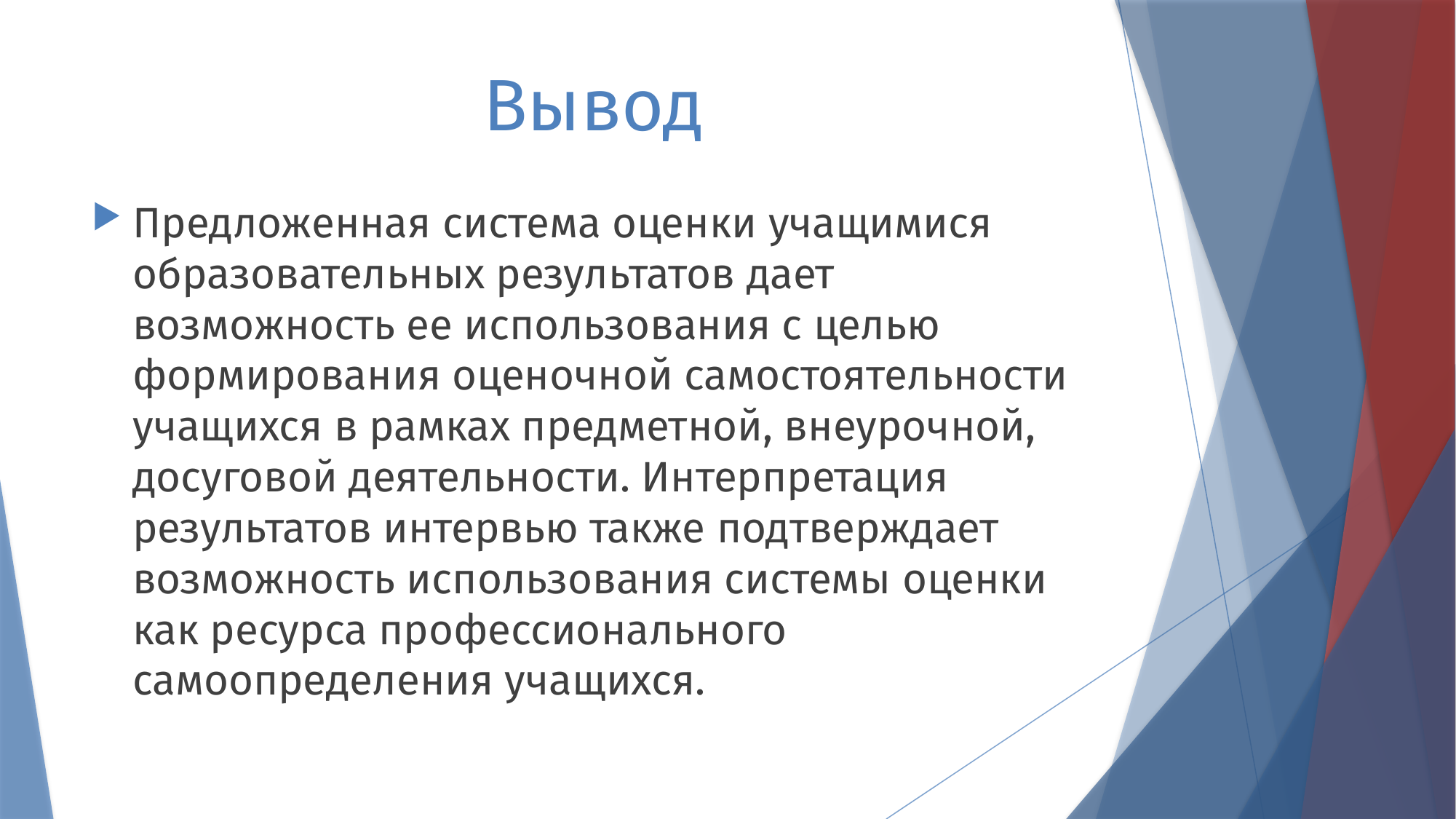

# Вывод
Предложенная система оценки учащимися образовательных результатов дает возможность ее использования с целью формирования оценочной самостоятельности учащихся в рамках предметной, внеурочной, досуговой деятельности. Интерпретация результатов интервью также подтверждает возможность использования системы оценки как ресурса профессионального самоопределения учащихся.